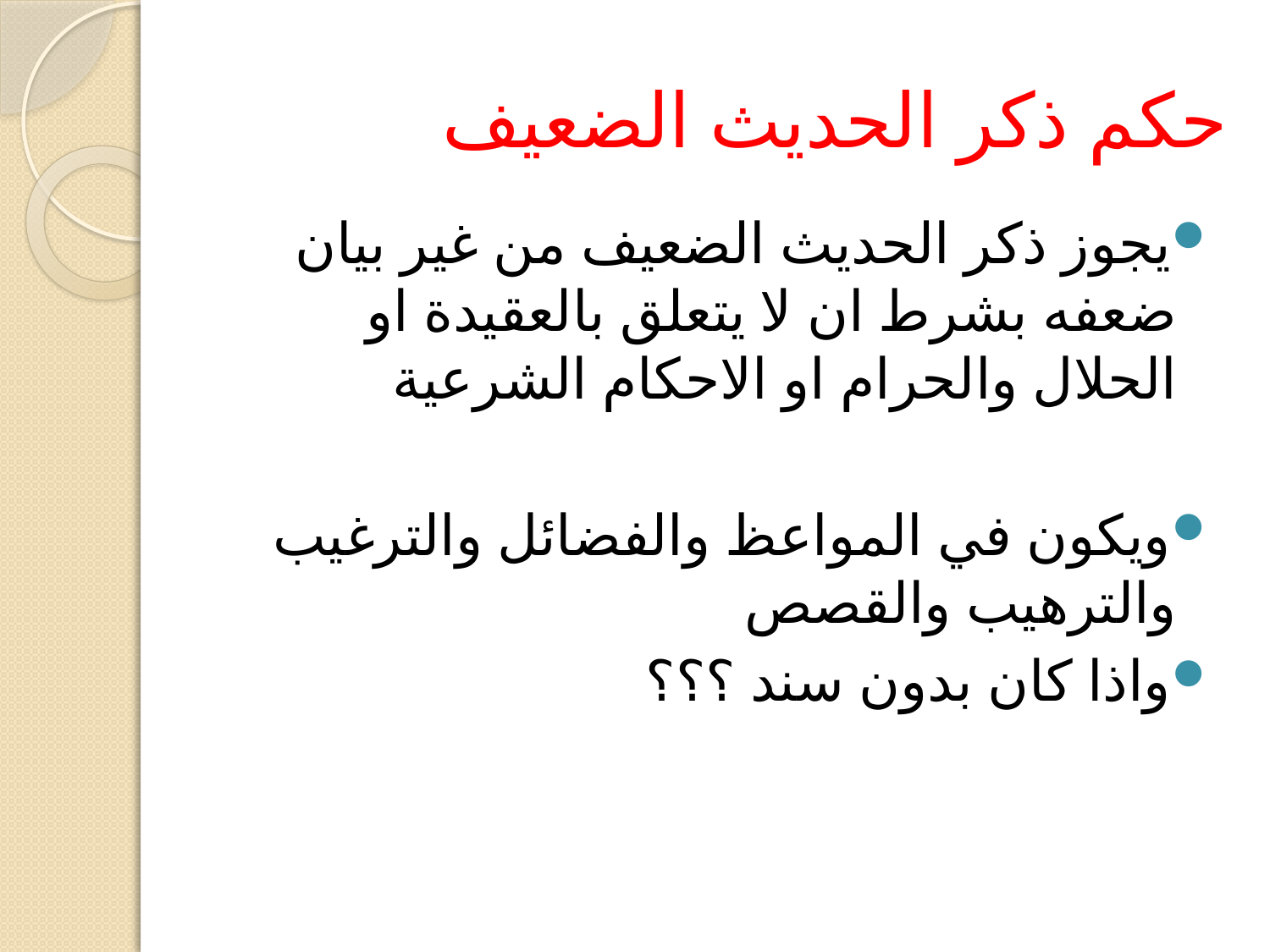

# حكم ذكر الحديث الضعيف
يجوز ذكر الحديث الضعيف من غير بيان ضعفه بشرط ان لا يتعلق بالعقيدة او الحلال والحرام او الاحكام الشرعية

ويكون في المواعظ والفضائل والترغيب والترهيب والقصص
واذا كان بدون سند ؟؟؟